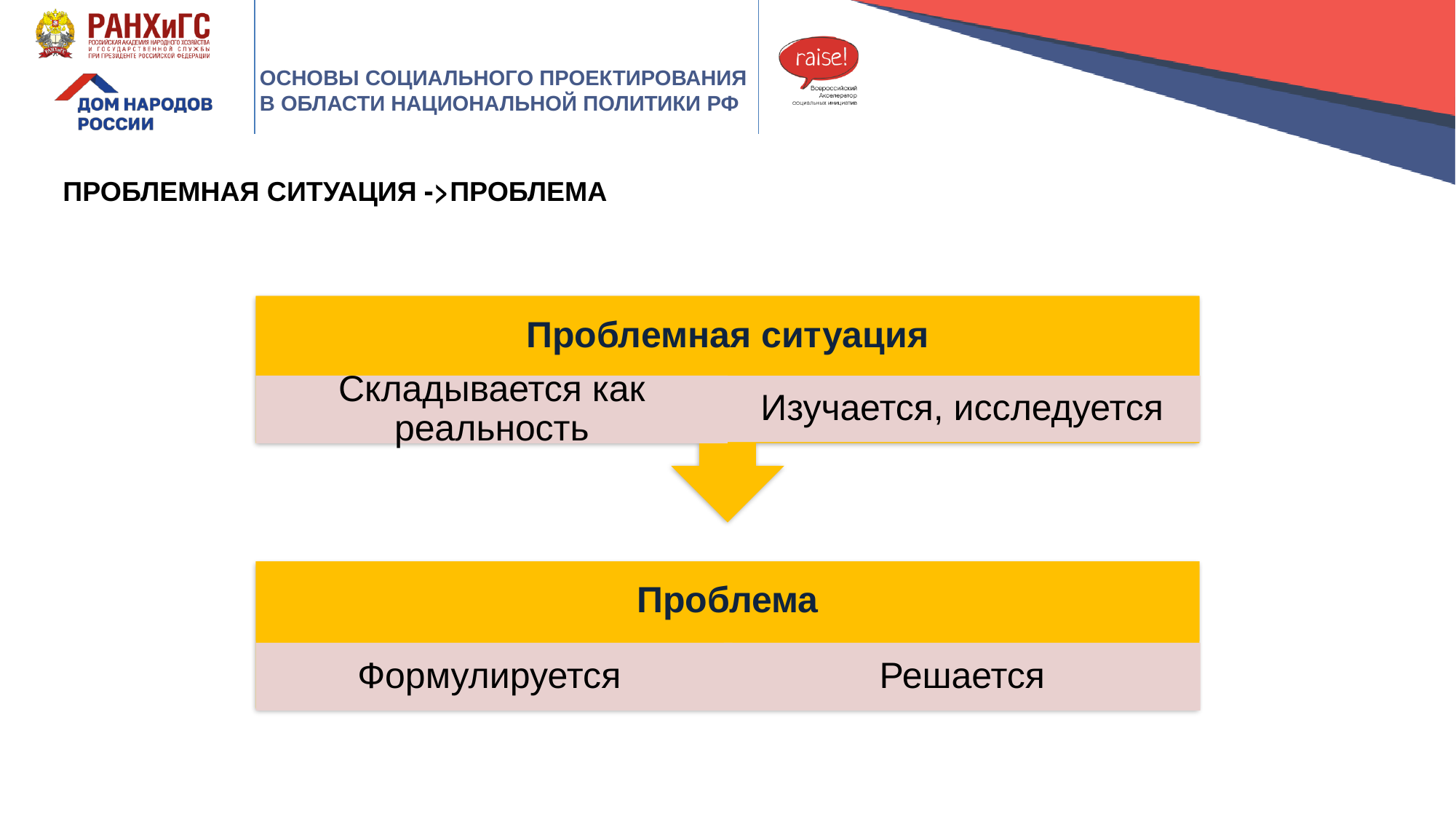

ПРОБЛЕМНАЯ СИТУАЦИЯ ->ПРОБЛЕМА

Проблемная ситуация

Складывается как реальность

Изучается, исследуется

Проблема

Формулируется

Решается